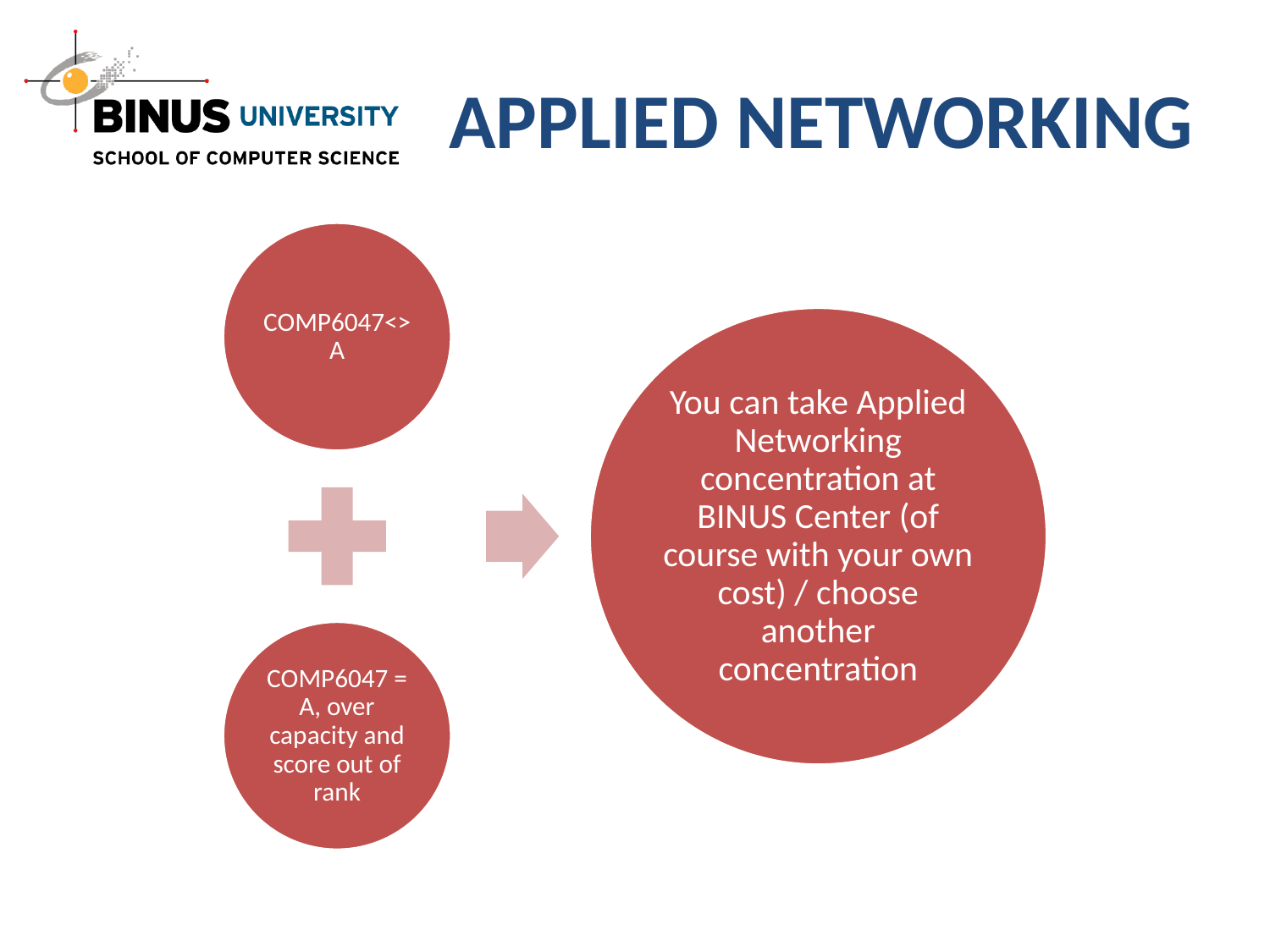

# Applied Networking
COMP6047<> A

COMP6047 = A, over capacity and score out of rank

You can take Applied Networking concentration at BINUS Center (of course with your own cost) / choose another concentration